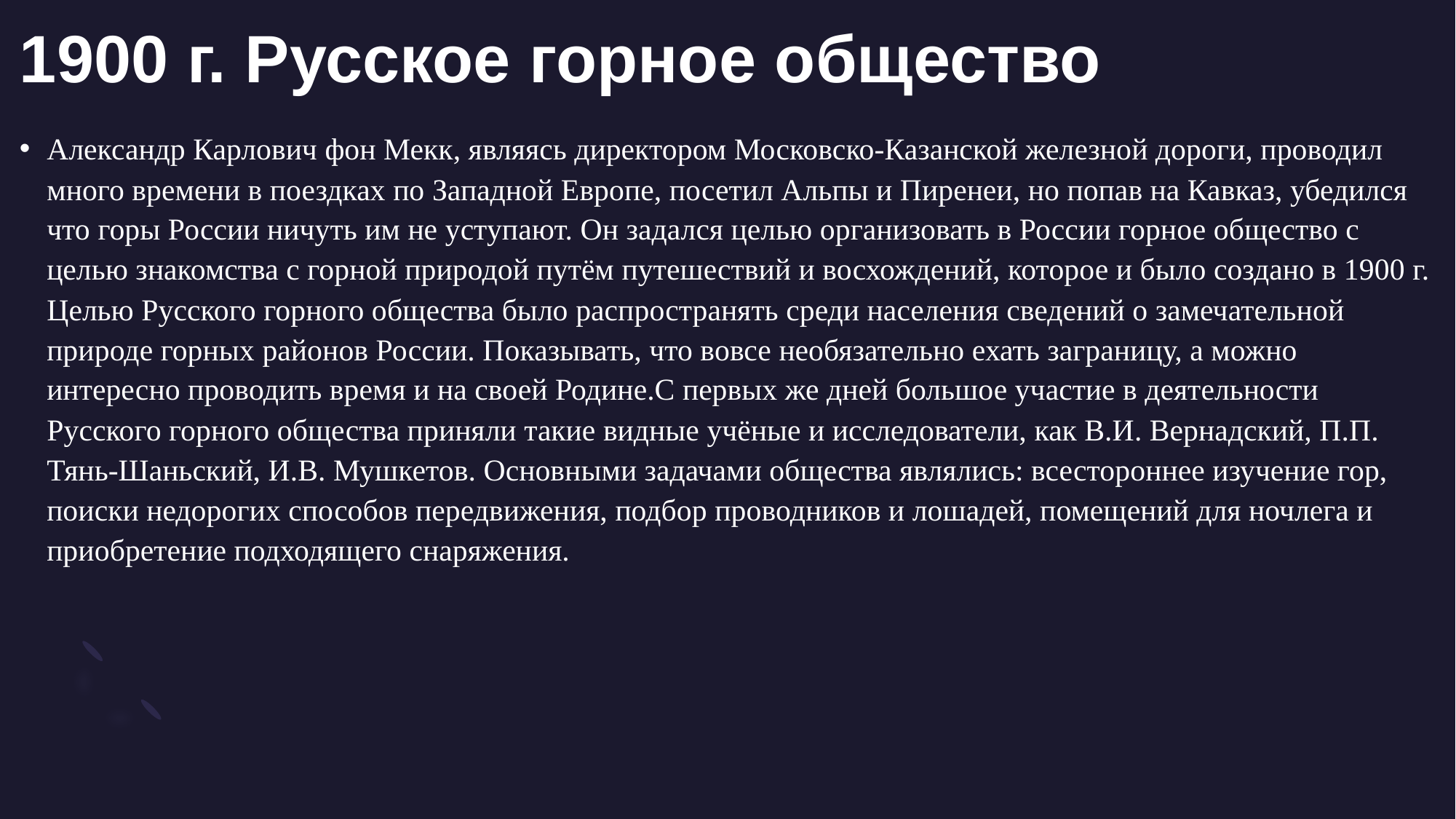

# 1900 г. Русское горное общество

Александр Карлович фон Мекк, являясь директором Московско-Казанской железной дороги, проводил много времени в поездках по Западной Европе, посетил Альпы и Пиренеи, но попав на Кавказ, убедился что горы России ничуть им не уступают. Он задался целью организовать в России горное общество с целью знакомства с горной природой путём путешествий и восхождений, которое и было создано в 1900 г. Целью Русского горного общества было распространять среди населения сведений о замечательной природе горных районов России. Показывать, что вовсе необязательно ехать заграницу, а можно интересно проводить время и на своей Родине.С первых же дней большое участие в деятельности Русского горного общества приняли такие видные учёные и исследователи, как В.И. Вернадский, П.П. Тянь-Шаньский, И.В. Мушкетов. Основными задачами общества являлись: всестороннее изучение гор, поиски недорогих способов передвижения, подбор проводников и лошадей, помещений для ночлега и приобретение подходящего снаряжения.